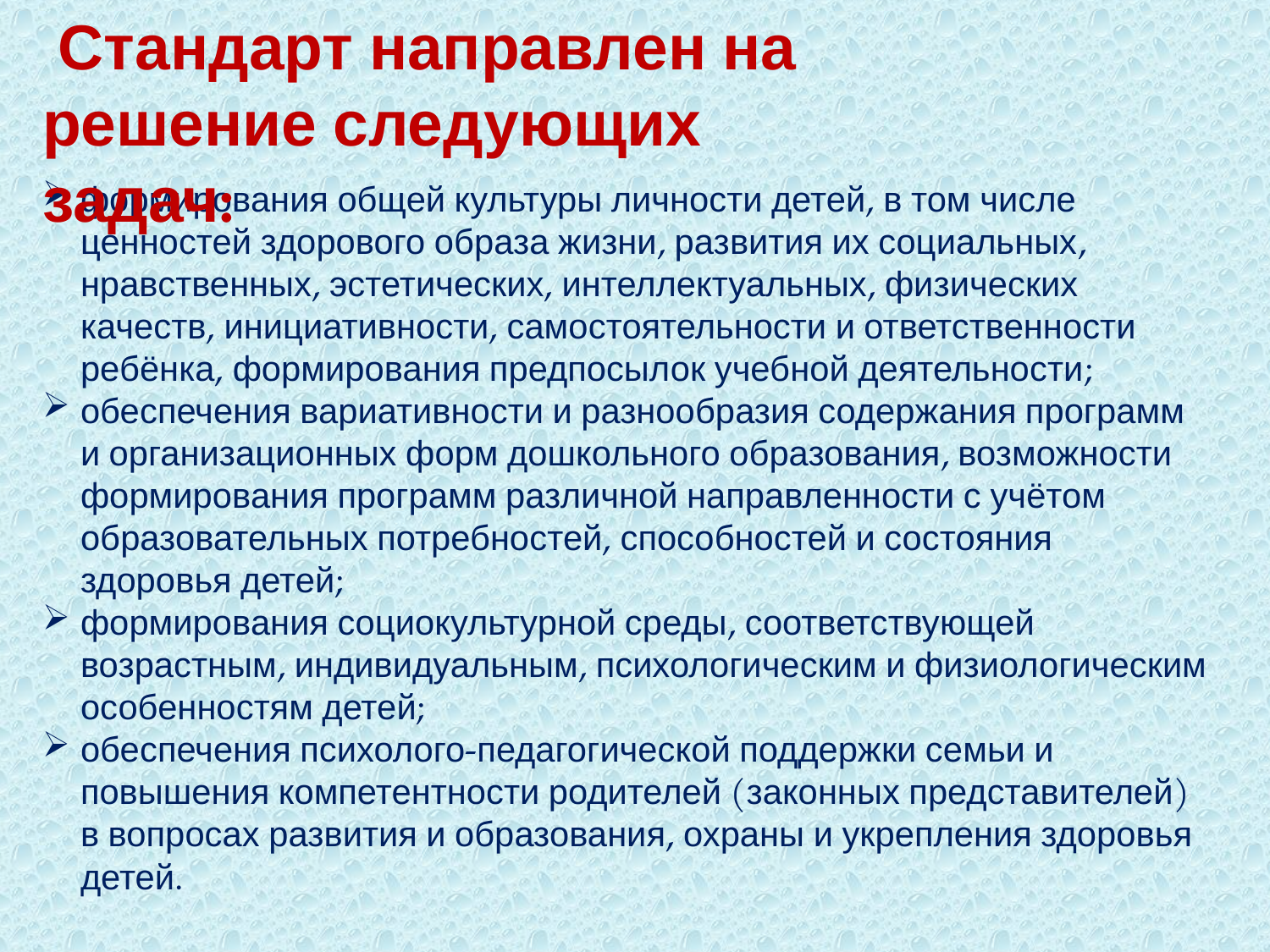

Стандарт направлен на решение следующих задач:
формирования общей культуры личности детей, в том числе ценностей здорового образа жизни, развития их социальных, нравственных, эстетических, интеллектуальных, физических качеств, инициативности, самостоятельности и ответственности ребёнка, формирования предпосылок учебной деятельности;
обеспечения вариативности и разнообразия содержания программ и организационных форм дошкольного образования, возможности формирования программ различной направленности с учётом образовательных потребностей, способностей и состояния здоровья детей;
формирования социокультурной среды, соответствующей возрастным, индивидуальным, психологическим и физиологическим особенностям детей;
обеспечения психолого-педагогической поддержки семьи и повышения компетентности родителей (законных представителей) в вопросах развития и образования, охраны и укрепления здоровья детей.